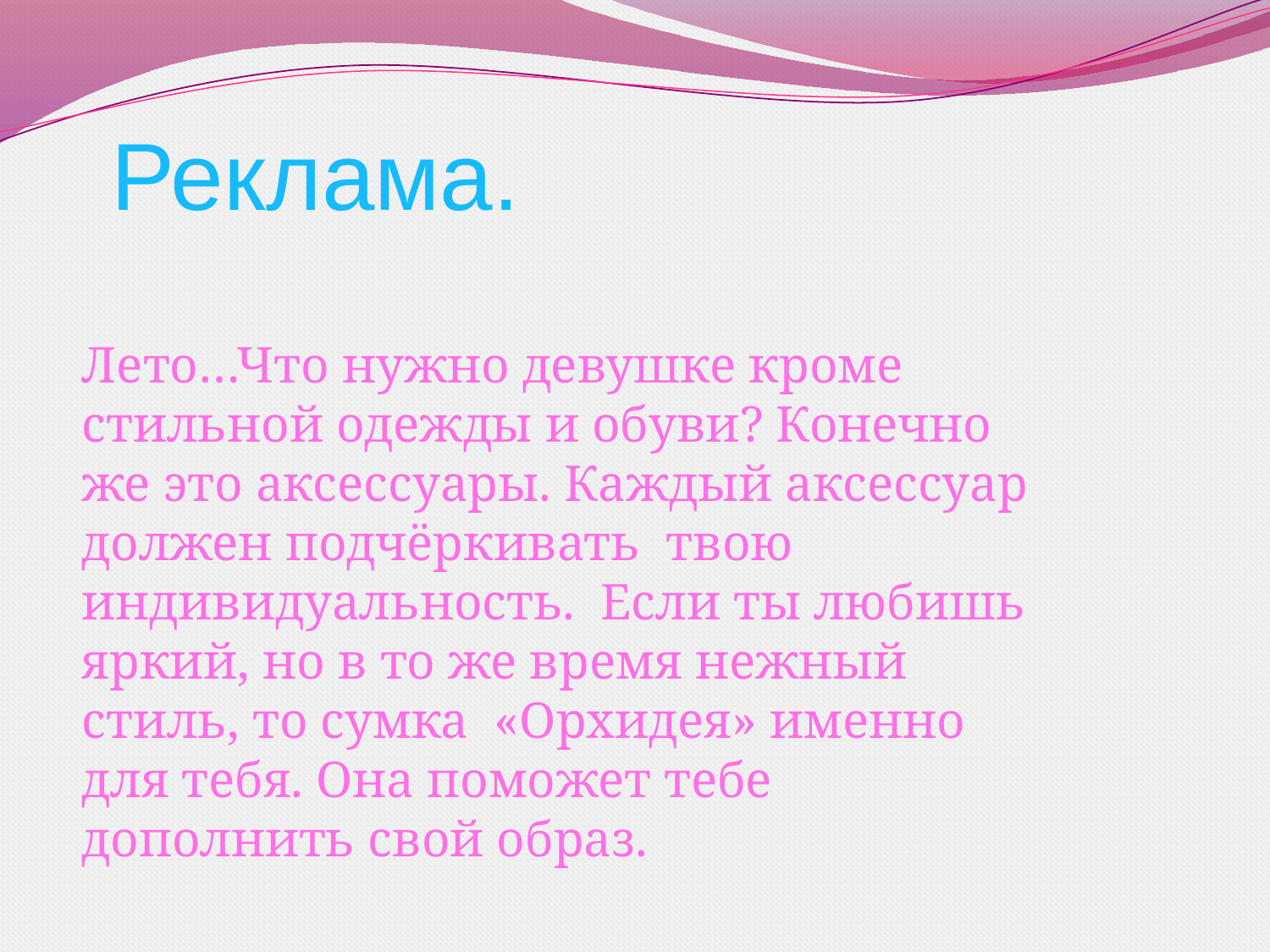

Реклама.
Лето…Что нужно девушке кроме стильной одежды и обуви? Конечно же это аксессуары. Каждый аксессуар должен подчёркивать  твою индивидуальность.  Если ты любишь яркий, но в то же время нежный стиль, то сумка  «Орхидея» именно для тебя. Она поможет тебе дополнить свой образ.